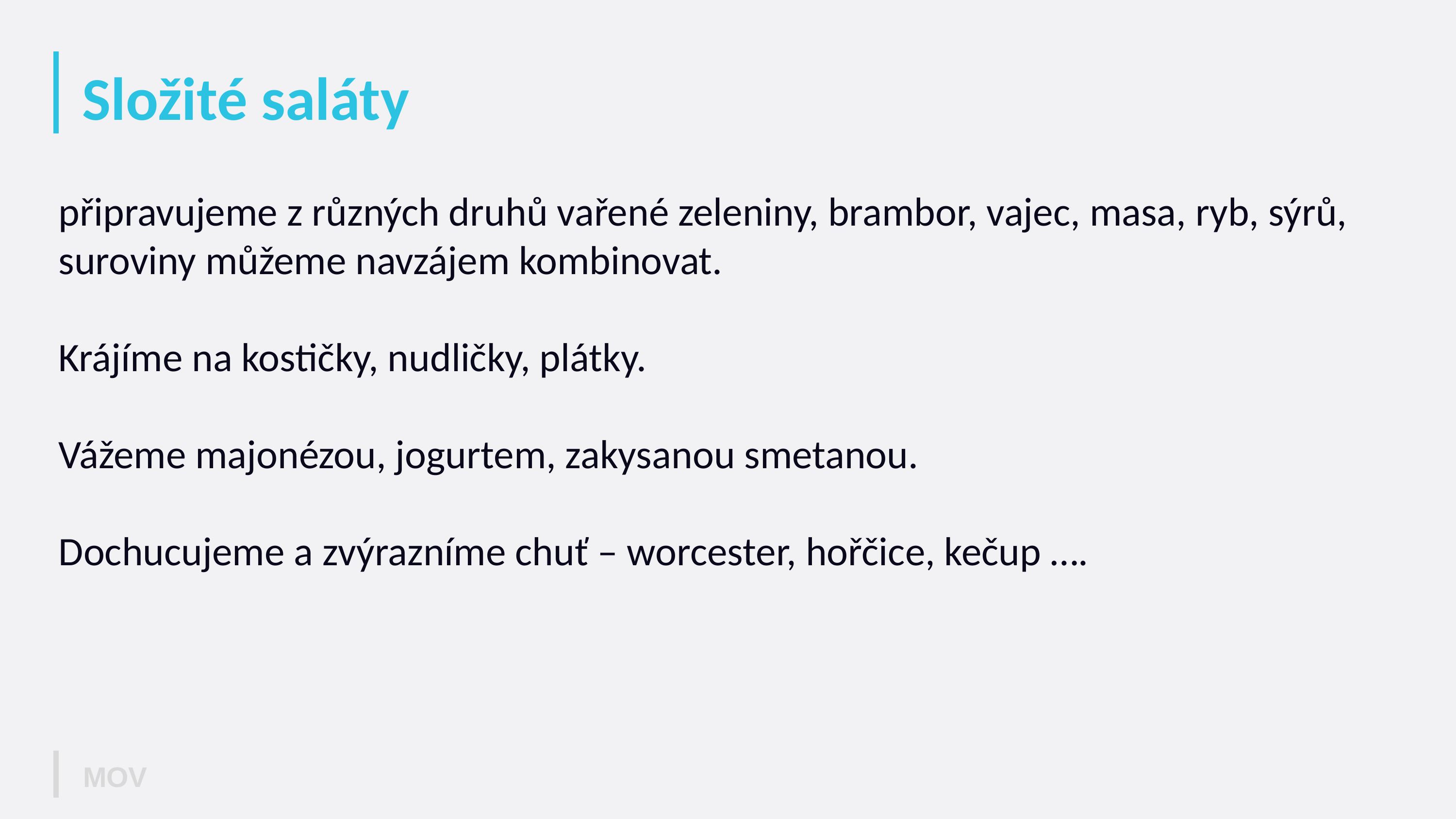

# Složité saláty
připravujeme z různých druhů vařené zeleniny, brambor, vajec, masa, ryb, sýrů, suroviny můžeme navzájem kombinovat.

Krájíme na kostičky, nudličky, plátky.

Vážeme majonézou, jogurtem, zakysanou smetanou.

Dochucujeme a zvýrazníme chuť – worcester, hořčice, kečup ….